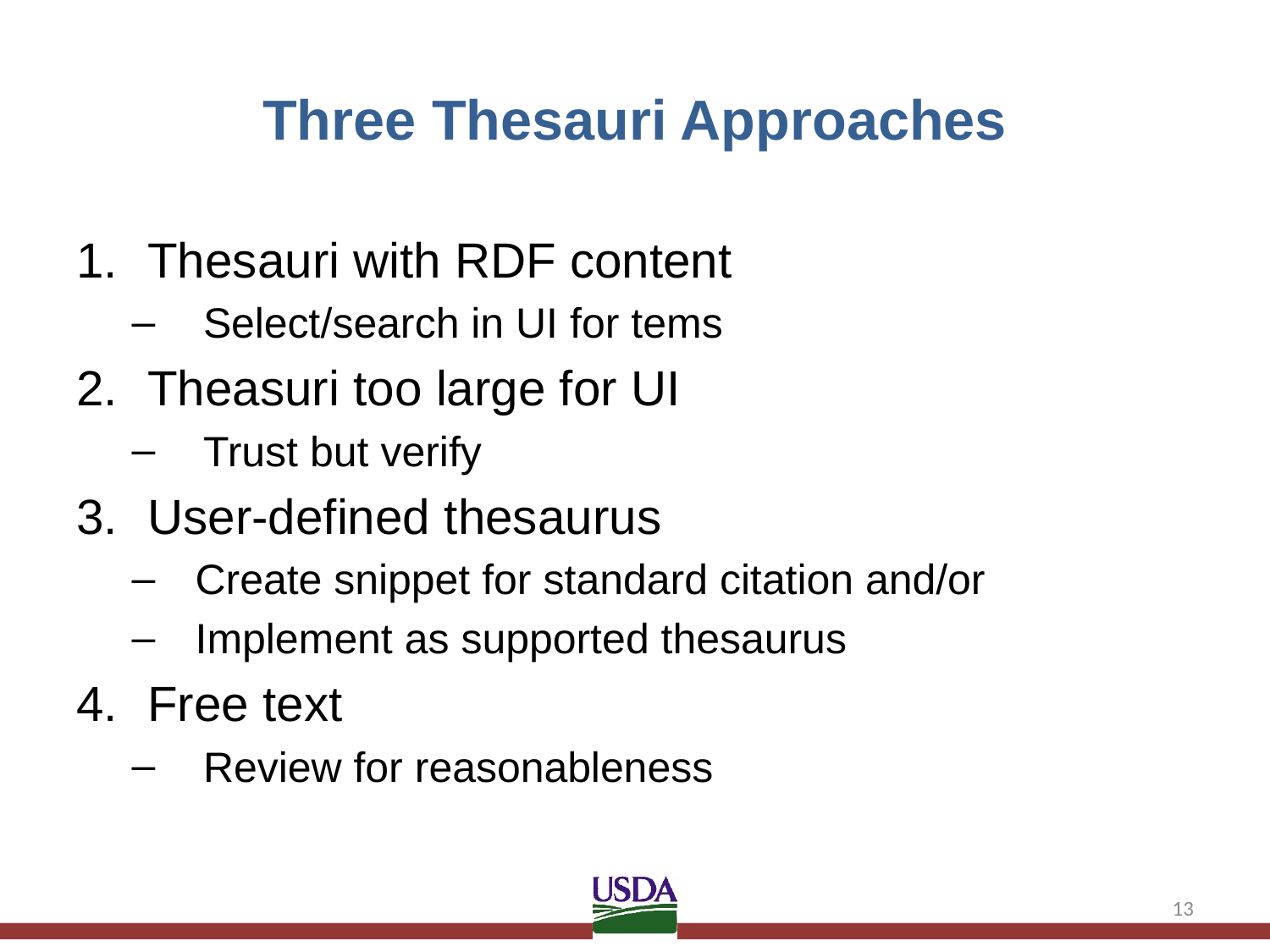

# Three Thesauri Approaches
Thesauri with RDF content
Select/search in UI for tems
Theasuri too large for UI
Trust but verify
User-defined thesaurus
Create snippet for standard citation and/or
Implement as supported thesaurus
Free text
Review for reasonableness
13